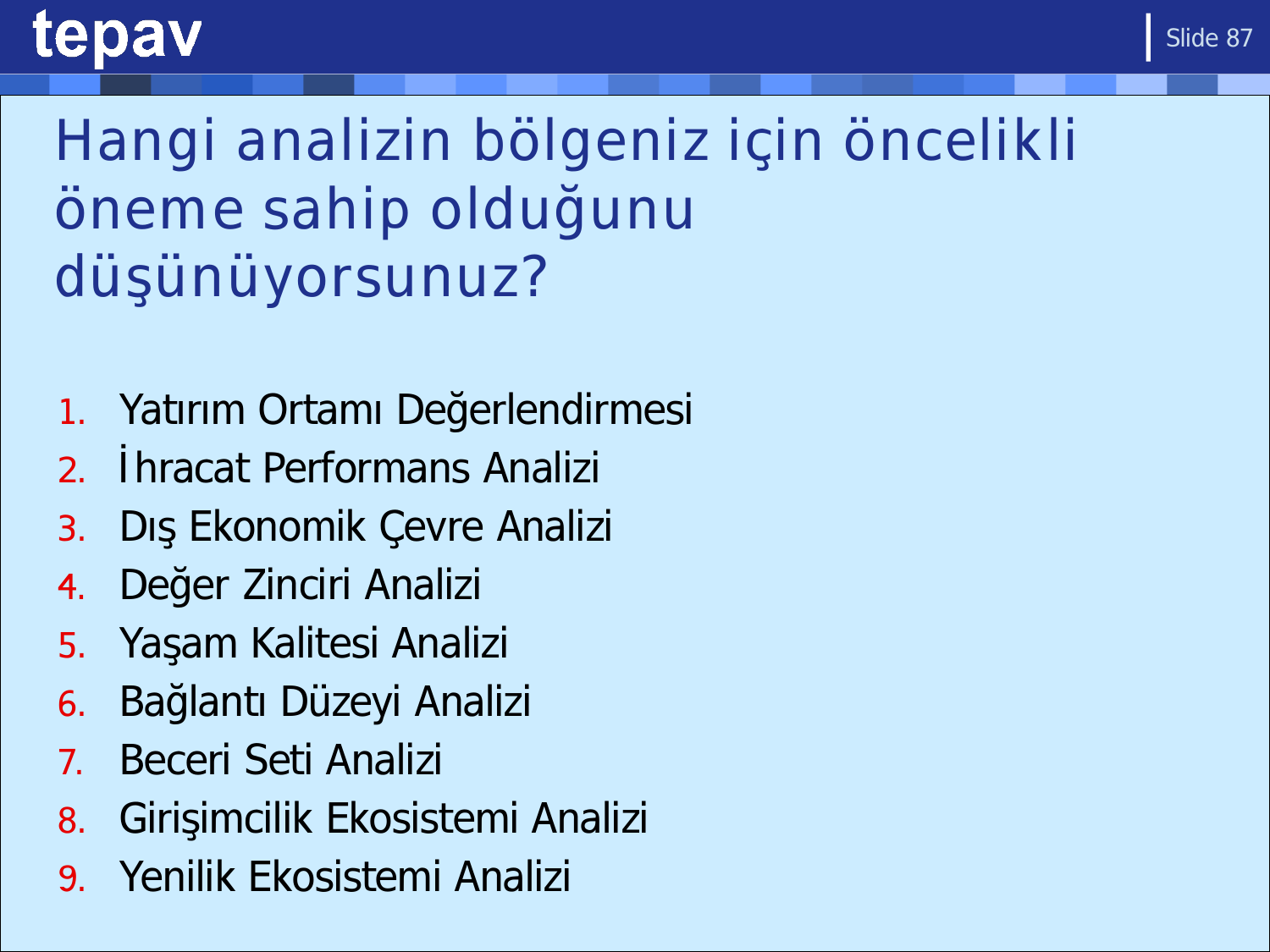

87

# Hangi analizin bölgeniz için öncelikli öneme sahip olduğunu düşünüyorsunuz?
Yatırım Ortamı Değerlendirmesi
İhracat Performans Analizi
Dış Ekonomik Çevre Analizi
Değer Zinciri Analizi
Yaşam Kalitesi Analizi
Bağlantı Düzeyi Analizi
Beceri Seti Analizi
Girişimcilik Ekosistemi Analizi
Yenilik Ekosistemi Analizi